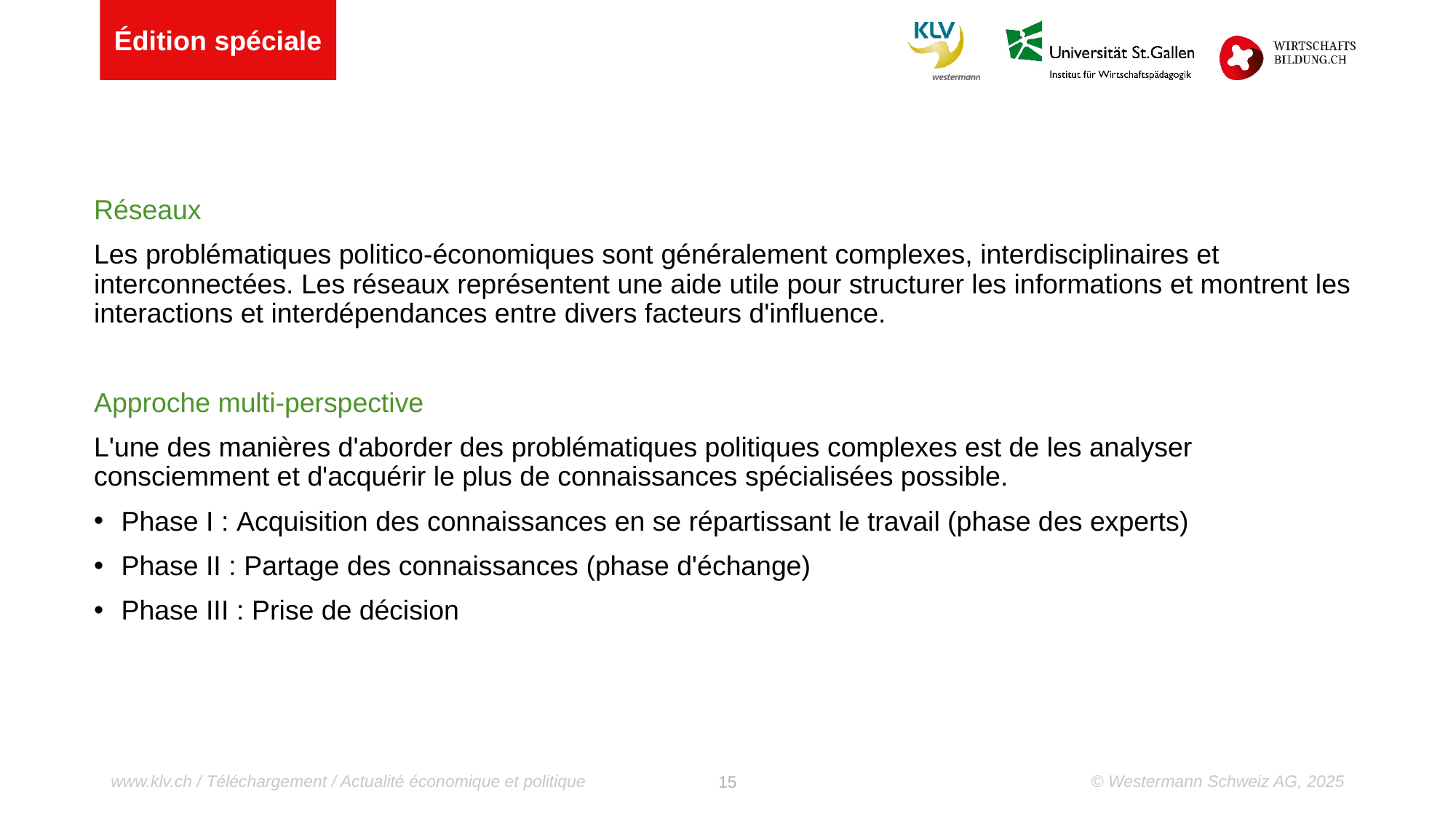

Réseaux
Les problématiques politico-économiques sont généralement complexes, interdisciplinaires et interconnectées. Les réseaux représentent une aide utile pour structurer les informations et montrent les interactions et interdépendances entre divers facteurs d'influence.

Approche multi-perspective
L'une des manières d'aborder des problématiques politiques complexes est de les analyser consciemment et d'acquérir le plus de connaissances spécialisées possible.
Phase I : Acquisition des connaissances en se répartissant le travail (phase des experts)
Phase II : Partage des connaissances (phase d'échange)
Phase III : Prise de décision
www.klv.ch / Téléchargement / Actualité économique et politique
© Westermann Schweiz AG, 2025
15